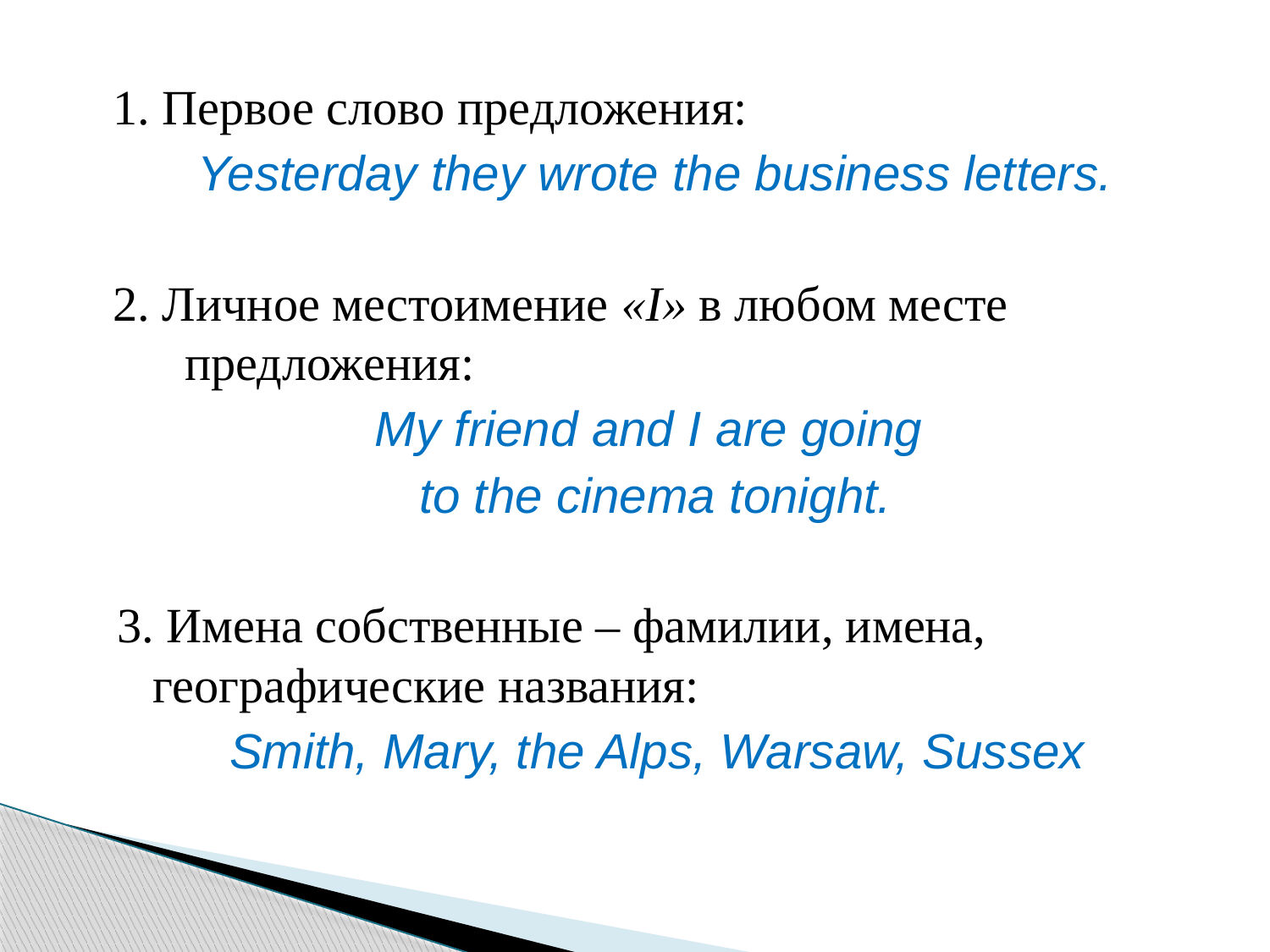

1. Первое слово предложения:
Yesterday they wrote the business letters.

2. Личное местоимение «I» в любом месте предложения:
My friend and I are going
to the cinema tonight.

3. Имена собственные – фамилии, имена, географические названия:
Smith, Mary, the Alps, Warsaw, Sussex